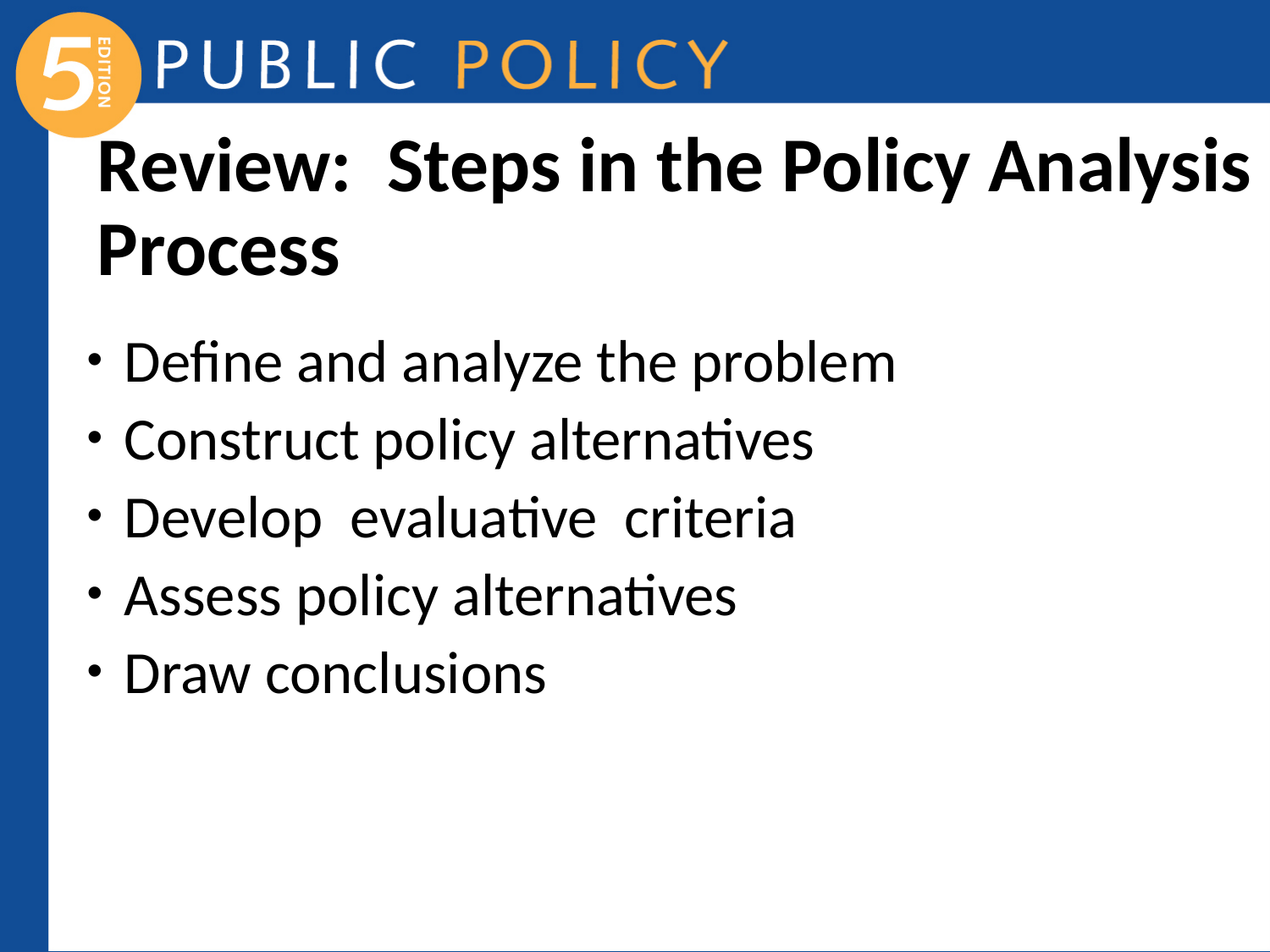

# Review:  Steps in the Policy Analysis Process
 Define and analyze the problem
 Construct policy alternatives
 Develop  evaluative  criteria
 Assess policy alternatives
 Draw conclusions